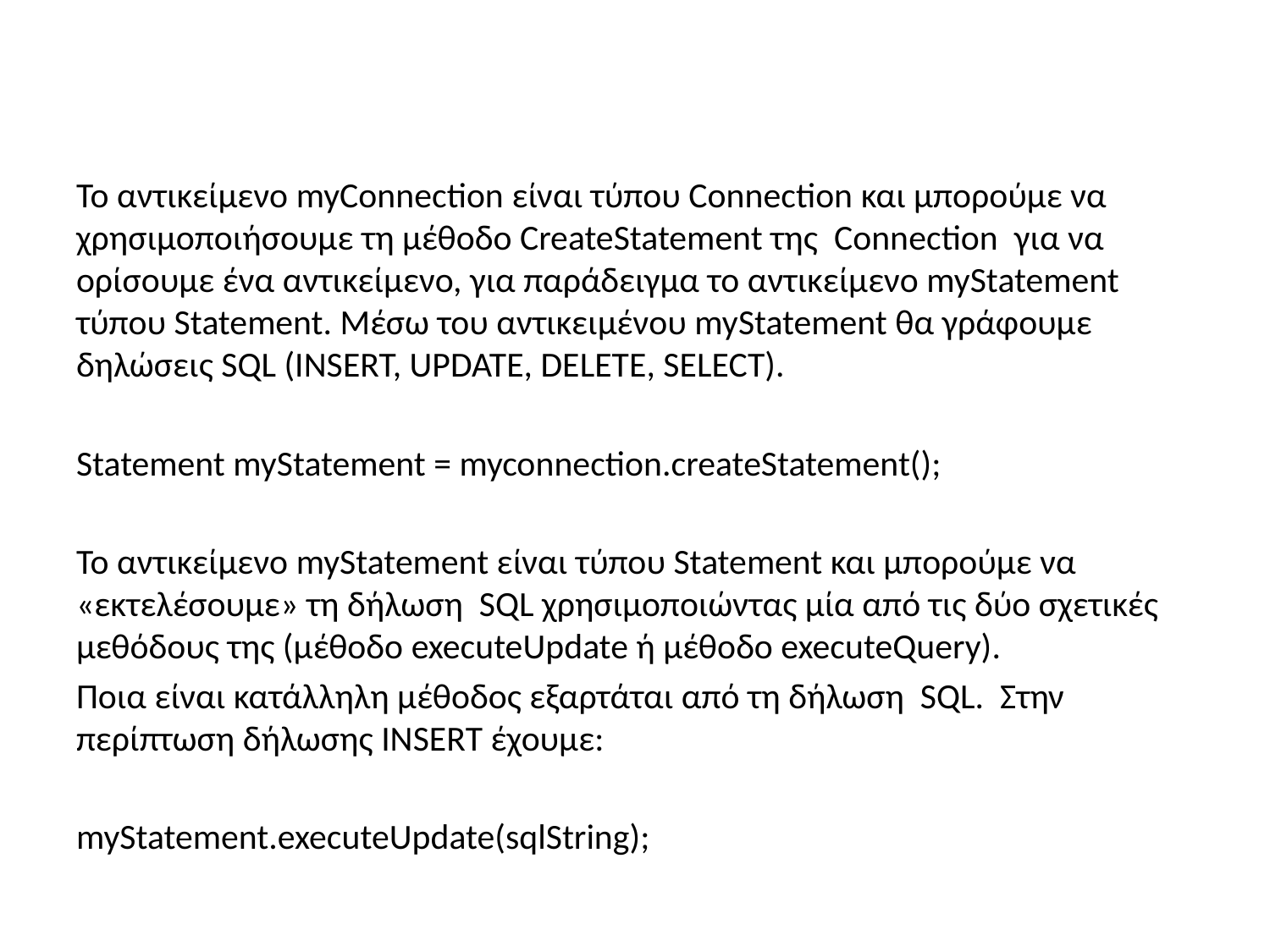

#
Το αντικείμενο myConnection είναι τύπου Connection και μπορούμε να χρησιμοποιήσουμε τη μέθοδο CreateStatement της  Connection  για να ορίσουμε ένα αντικείμενο, για παράδειγμα το αντικείμενο myStatement τύπου Statement. Μέσω του αντικειμένου myStatement θα γράφουμε δηλώσεις SQL (INSERT, UPDATE, DELETE, SELECT).

Statement myStatement = myconnection.createStatement();

Το αντικείμενο myStatement είναι τύπου Statement και μπορούμε να «εκτελέσουμε» τη δήλωση  SQL χρησιμοποιώντας μία από τις δύο σχετικές μεθόδους της (μέθοδο executeUpdate ή μέθοδο executeQuery).
Ποια είναι κατάλληλη μέθοδος εξαρτάται από τη δήλωση  SQL.  Στην περίπτωση δήλωσης INSERT έχουμε:

myStatement.executeUpdate(sqlString);